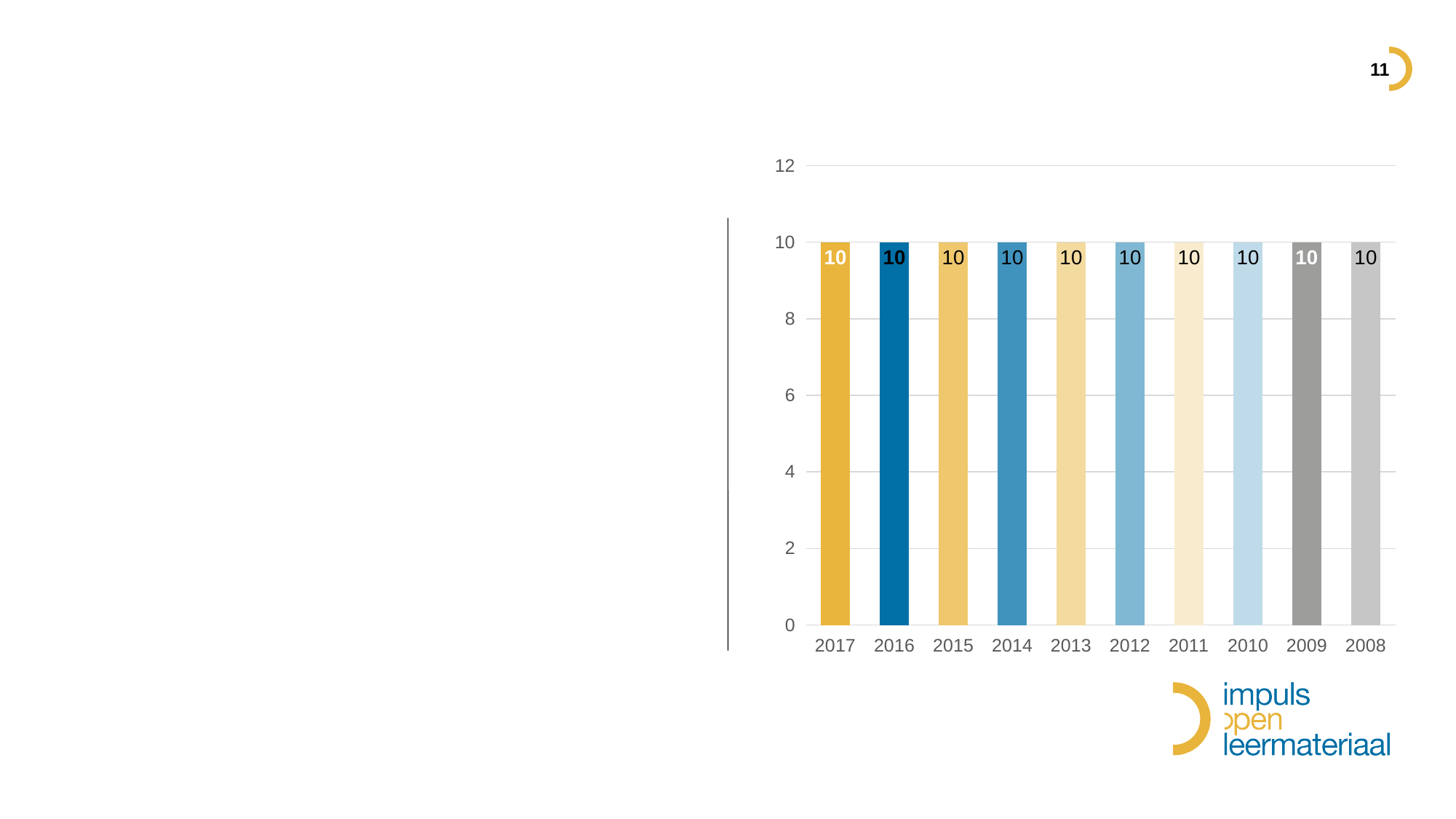

#

### Chart

| Category | Verkoop |
|---|---|
| 2017 | 10.0 |
| 2016 | 10.0 |
| 2015 | 10.0 |
| 2014 | 10.0 |
| 2013 | 10.0 |
| 2012 | 10.0 |
| 2011 | 10.0 |
| 2010 | 10.0 |
| 2009 | 10.0 |
| 2008 | 10.0 |